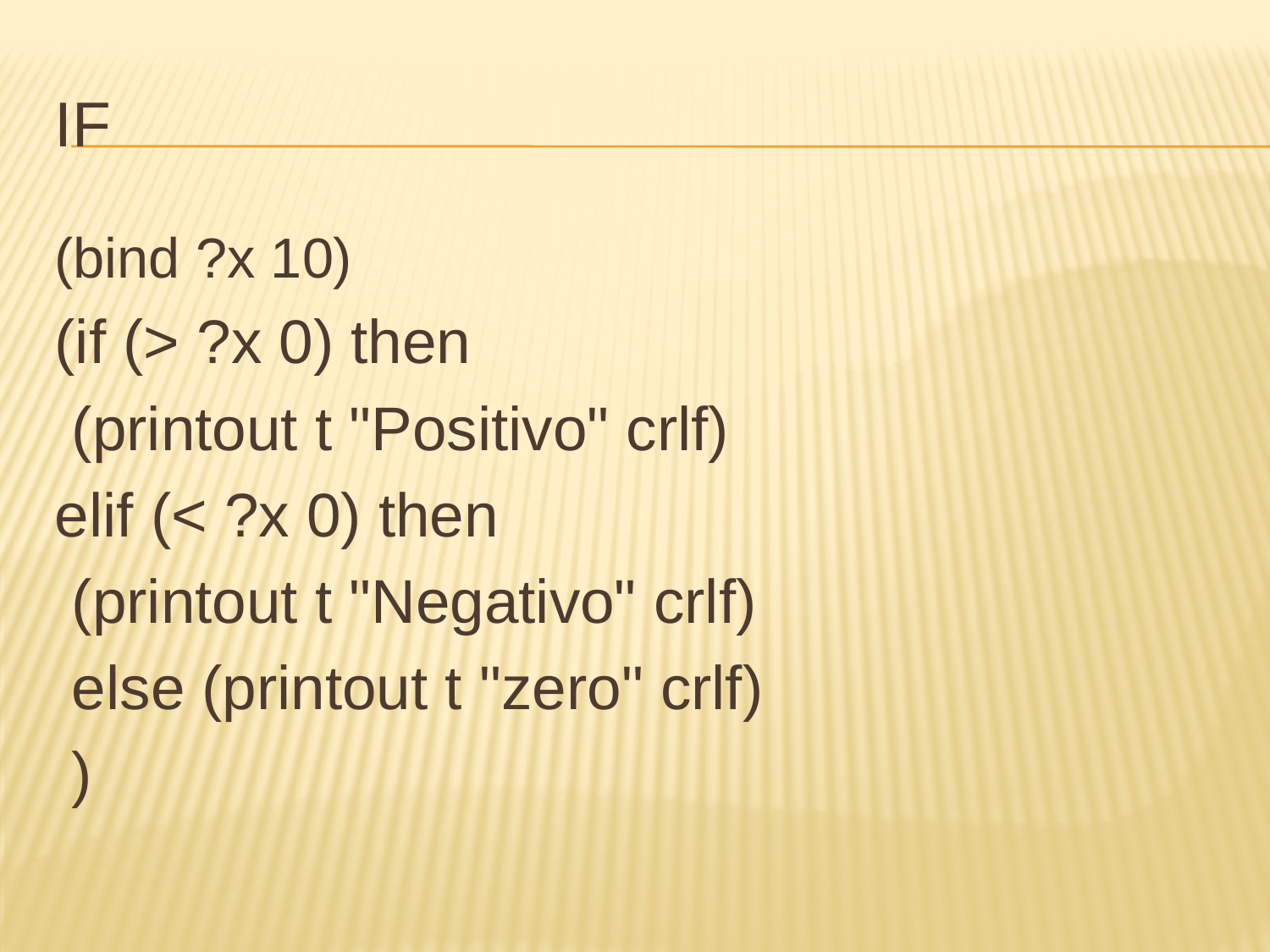

# IF
(bind ?x 10)
(if (> ?x 0) then
 (printout t "Positivo" crlf)
elif (< ?x 0) then
 (printout t "Negativo" crlf)
 else (printout t "zero" crlf)
 )